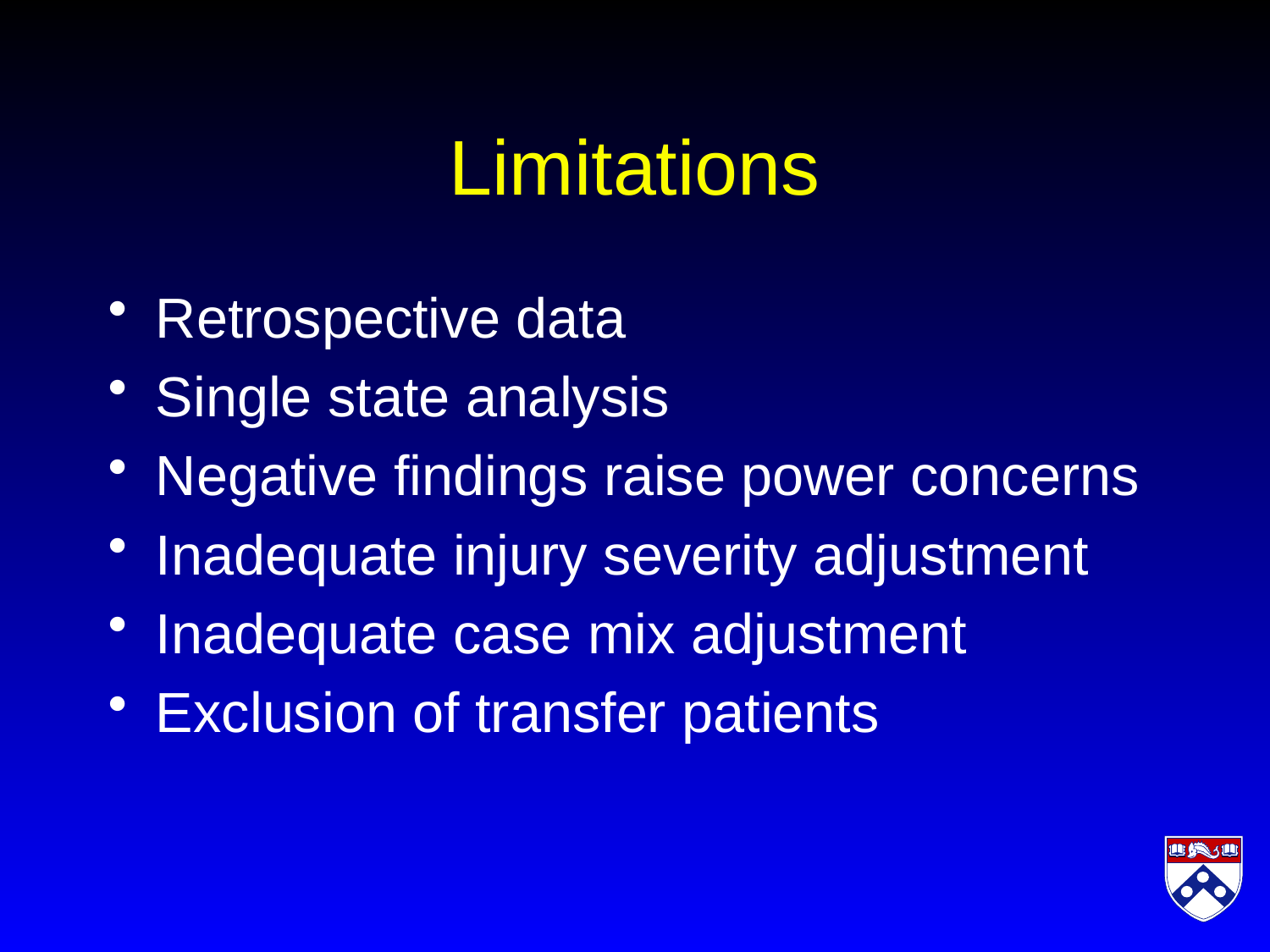

# Limitations
Retrospective data
Single state analysis
Negative findings raise power concerns
Inadequate injury severity adjustment
Inadequate case mix adjustment
Exclusion of transfer patients